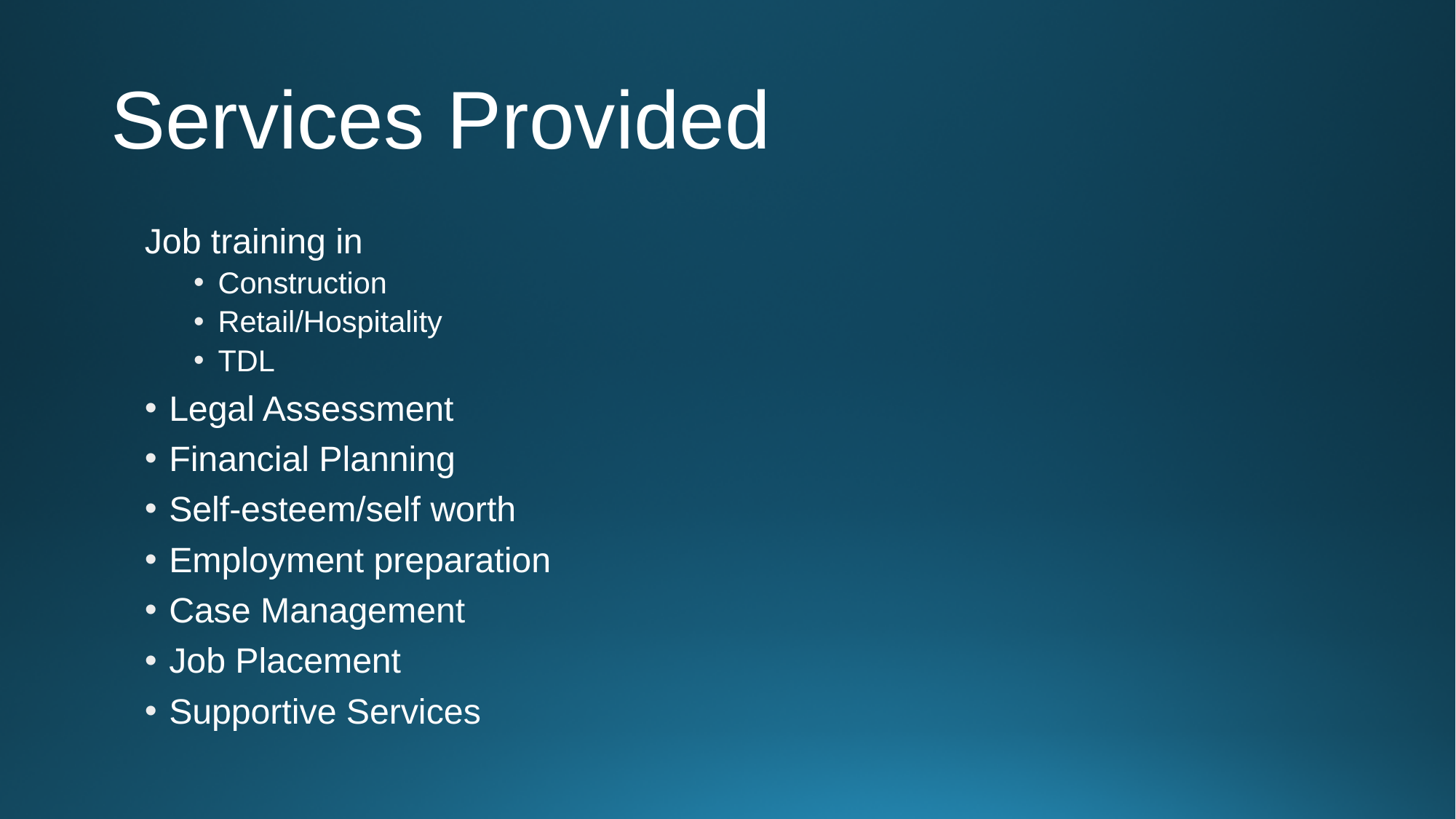

# Services Provided
Job training in
Construction
Retail/Hospitality
TDL
Legal Assessment
Financial Planning
Self-esteem/self worth
Employment preparation
Case Management
Job Placement
Supportive Services